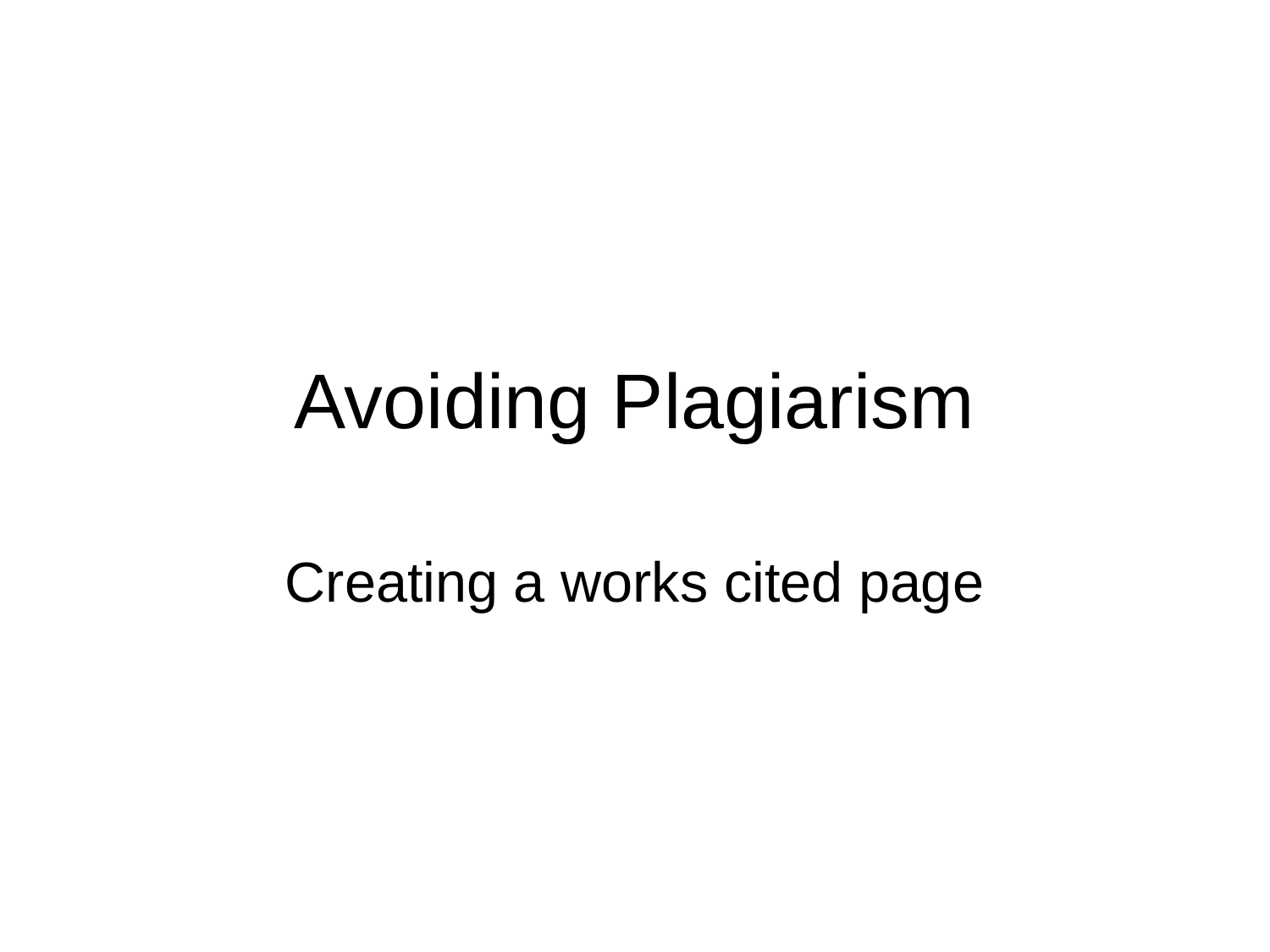

# Avoiding Plagiarism
Creating a works cited page